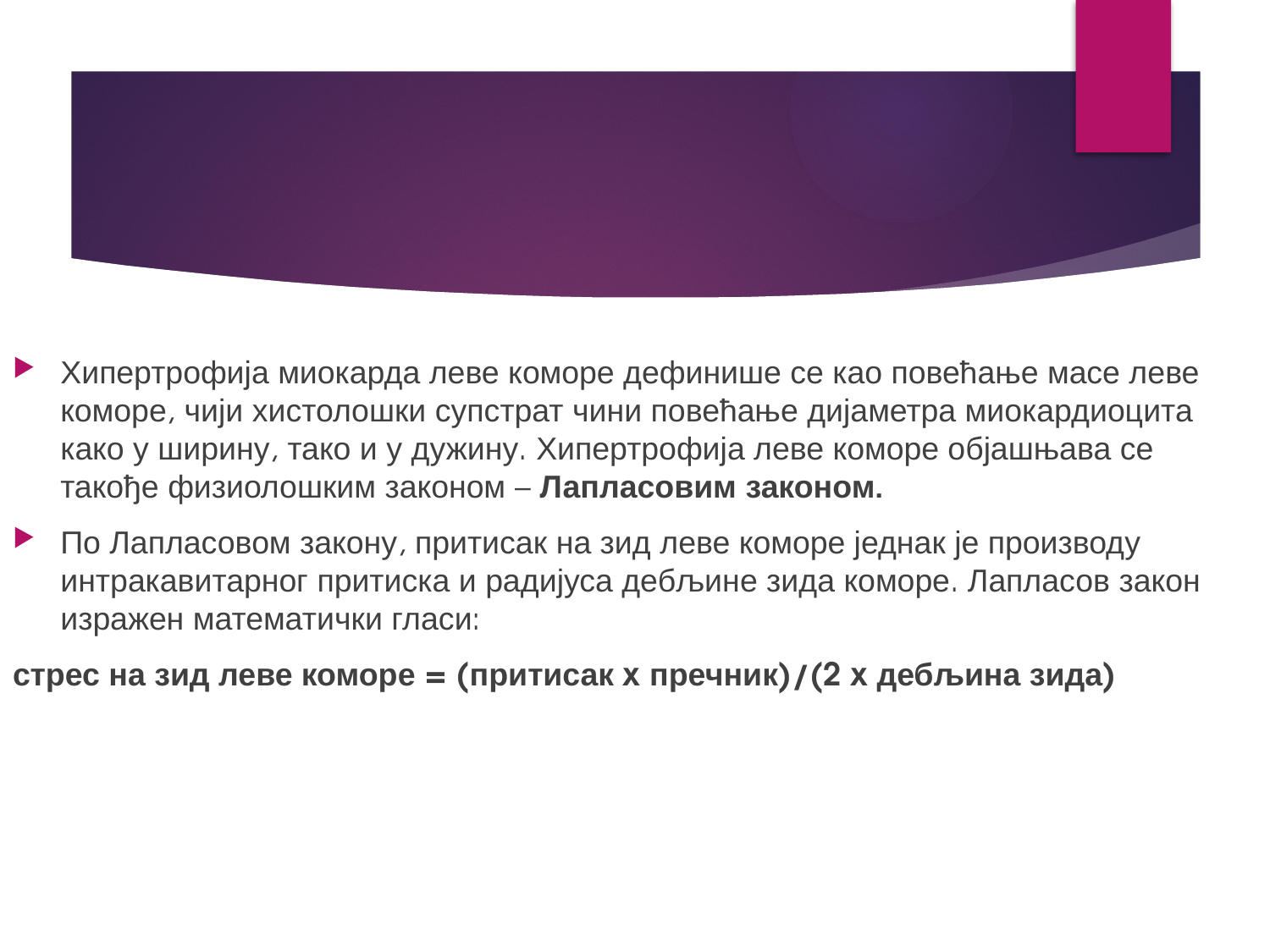

#
Хипертрофија миокарда леве коморе дефинише се као повећање масе леве коморе, чији хистолошки супстрат чини повећање дијаметра миокардиоцита како у ширину, тако и у дужину. Хипертрофија леве коморе објашњава се такође физиолошким законом – Лапласовим законом.
По Лапласовом закону, притисак на зид леве коморе једнак је производу интракавитарног притиска и радијуса дебљине зида коморе. Лапласов закон изражен математички гласи:
стрес на зид леве коморе = (притисак x пречник)/(2 x дебљина зида)